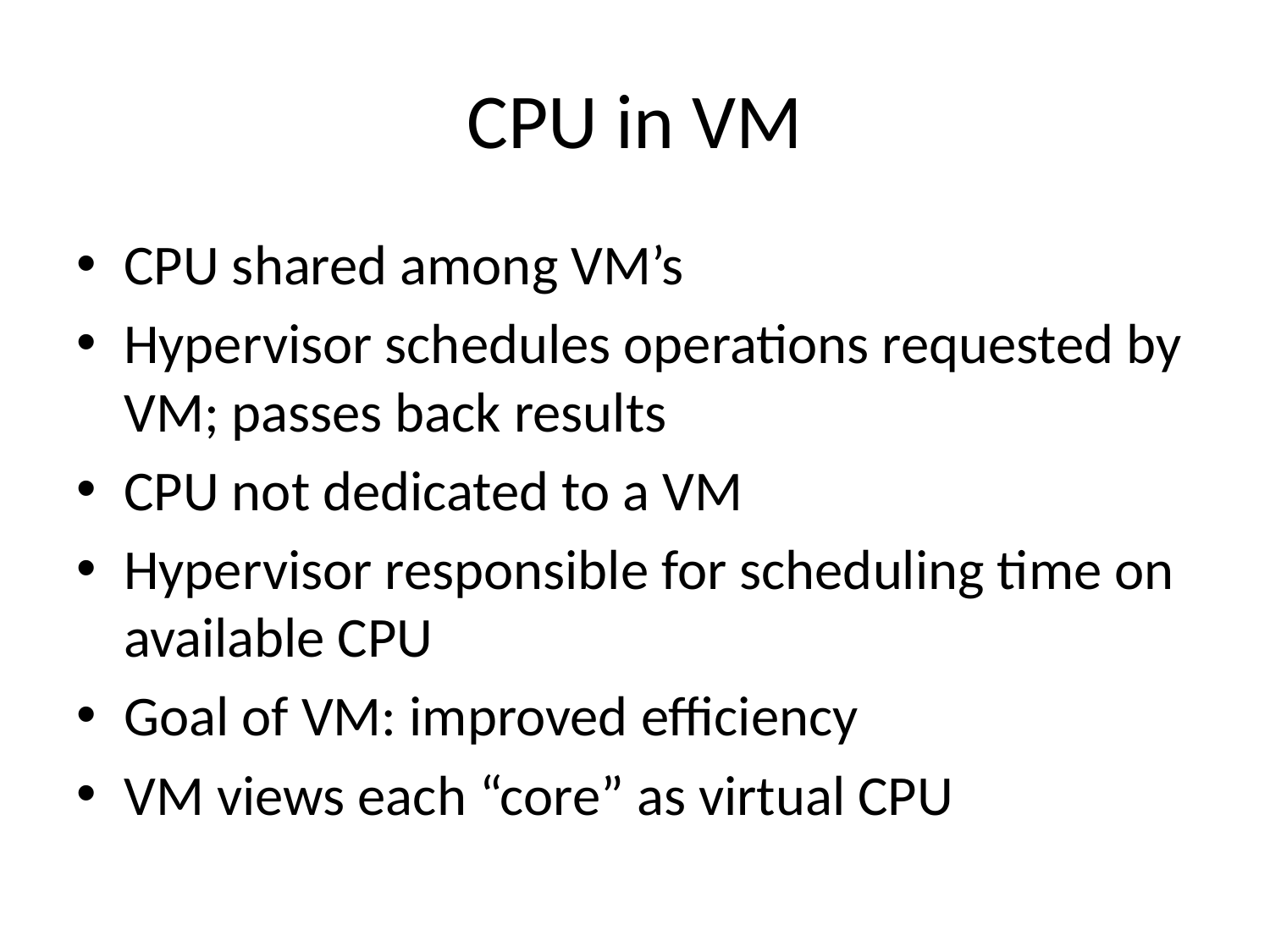

# CPU in VM
CPU shared among VM’s
Hypervisor schedules operations requested by VM; passes back results
CPU not dedicated to a VM
Hypervisor responsible for scheduling time on available CPU
Goal of VM: improved efficiency
VM views each “core” as virtual CPU